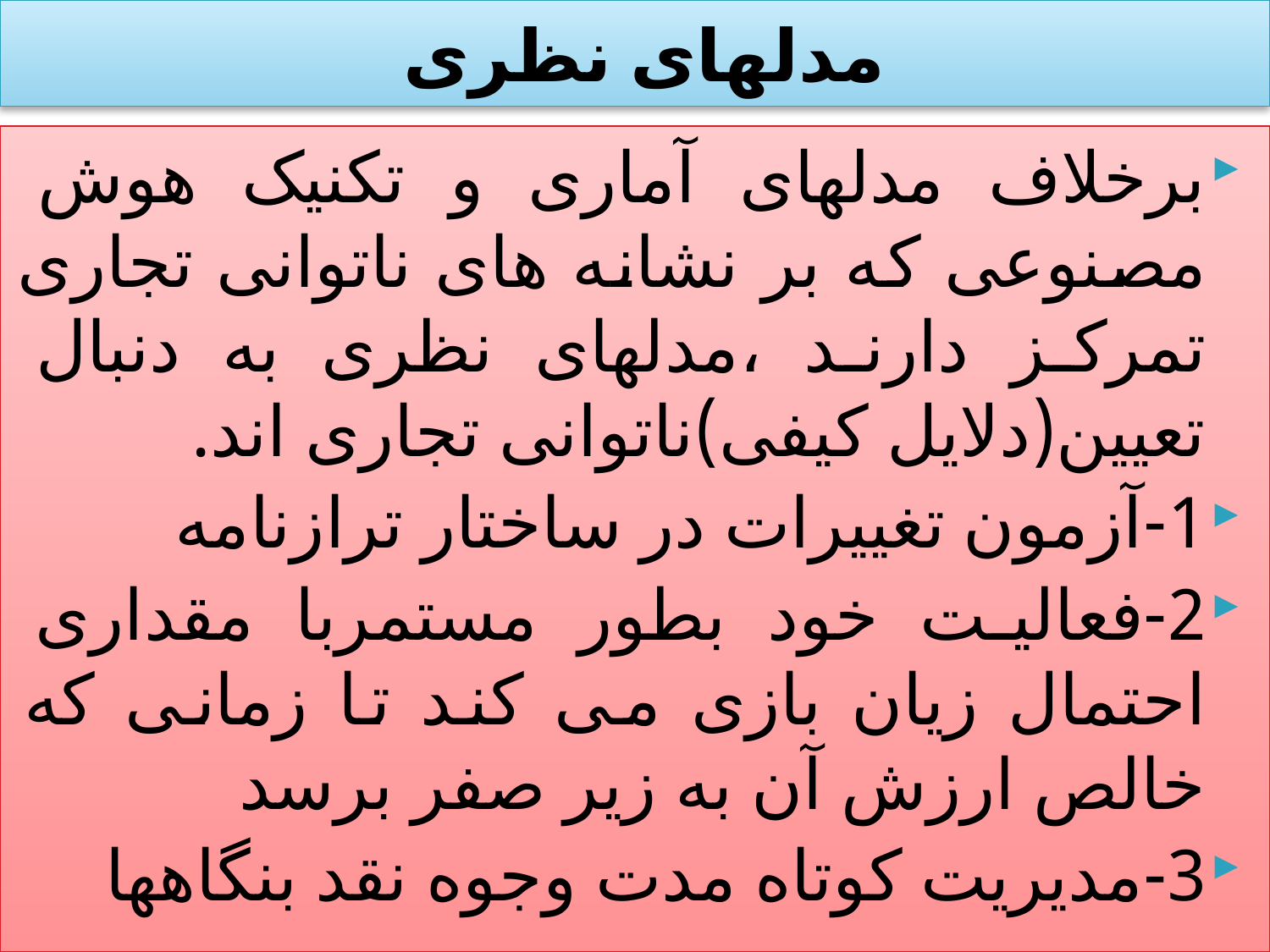

# مدلهای نظری
برخلاف مدلهای آماری و تکنیک هوش مصنوعی که بر نشانه های ناتوانی تجاری تمرکز دارند ،مدلهای نظری به دنبال تعیین(دلایل کیفی)ناتوانی تجاری اند.
1-آزمون تغییرات در ساختار ترازنامه
2-فعالیت خود بطور مستمربا مقداری احتمال زیان بازی می کند تا زمانی که خالص ارزش آن به زیر صفر برسد
3-مدیریت کوتاه مدت وجوه نقد بنگاهها